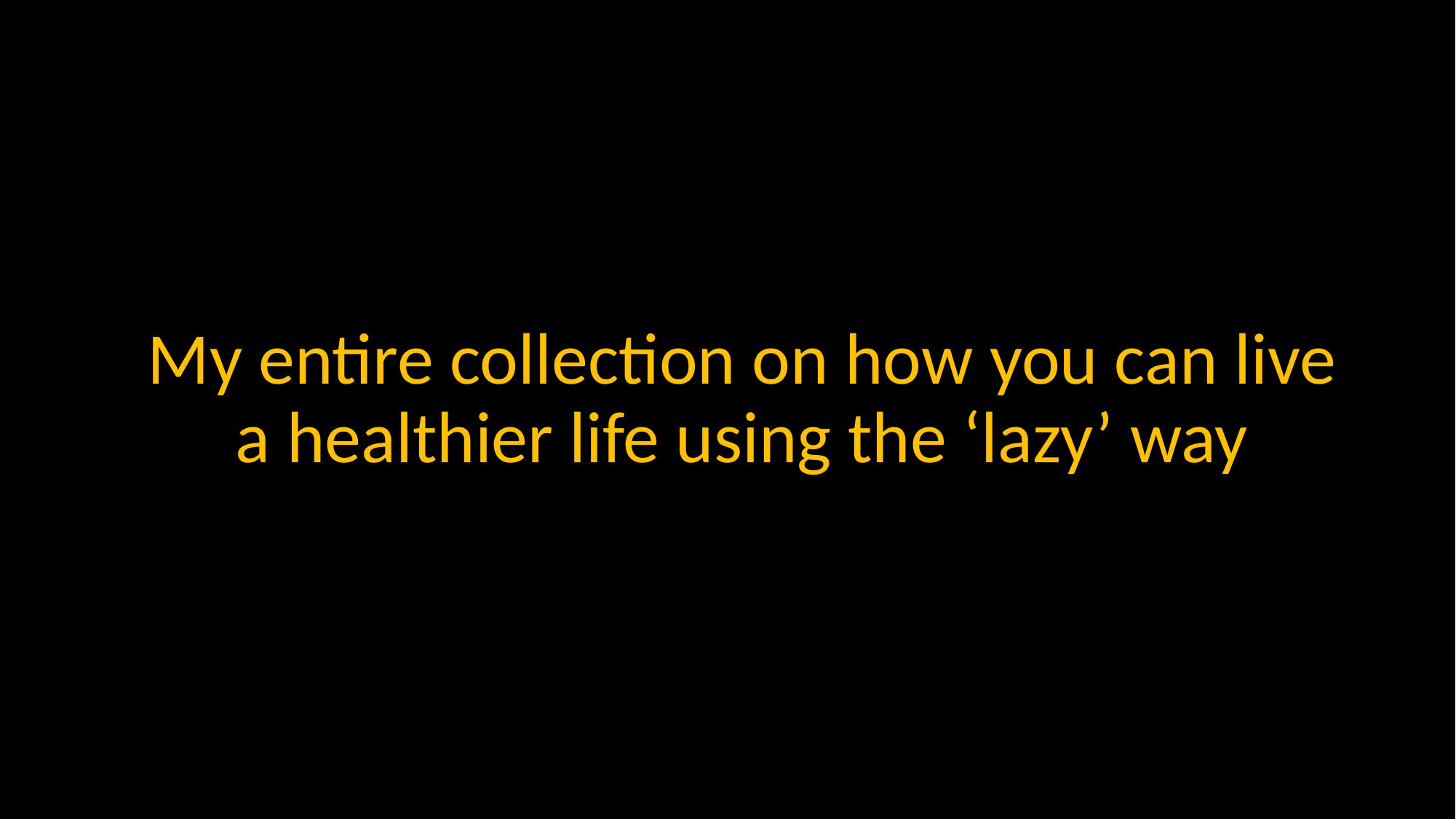

My entire collection on how you can live a healthier life using the ‘lazy’ way